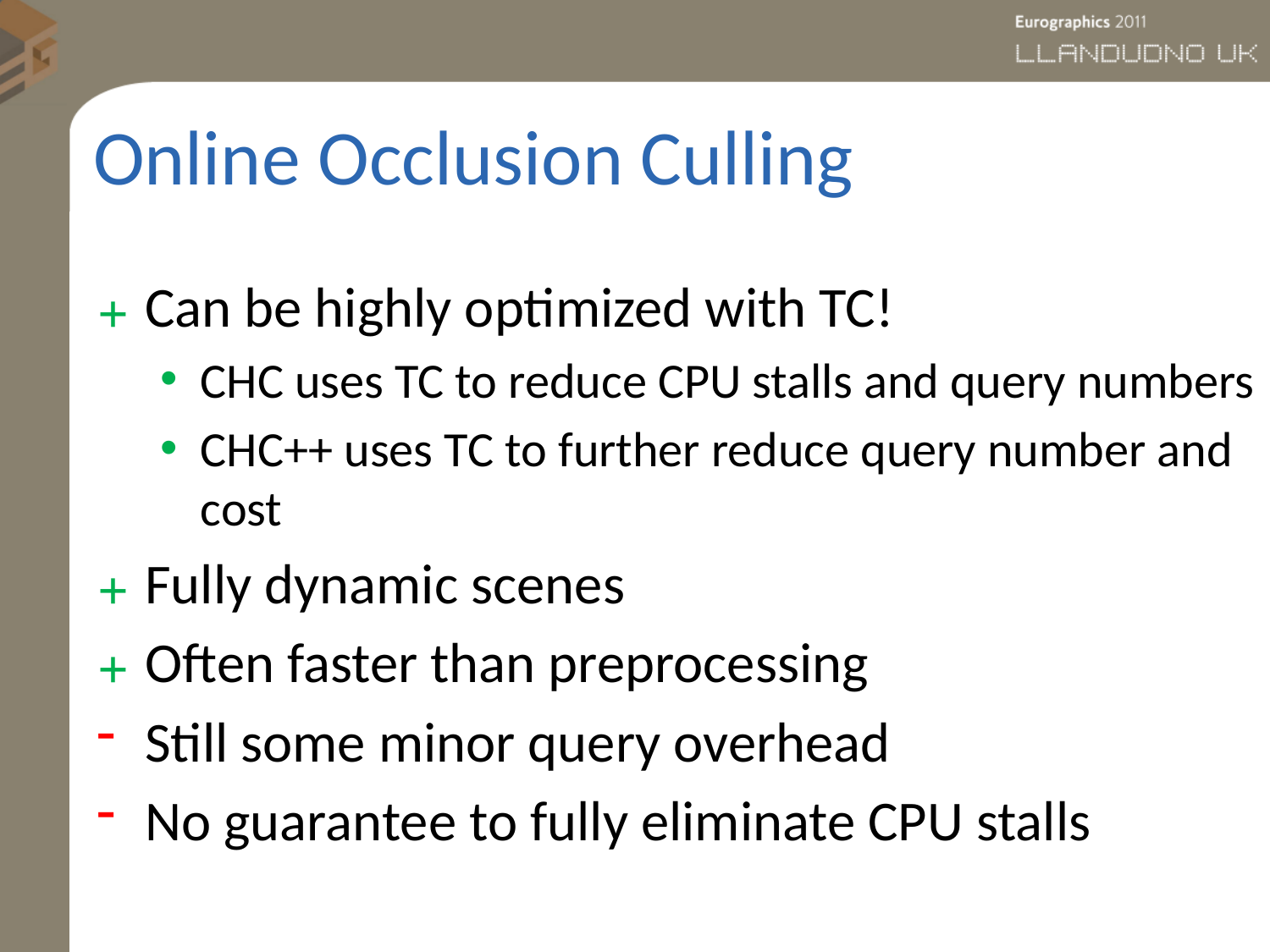

# Online Occlusion Culling
Can be highly optimized with TC!
CHC uses TC to reduce CPU stalls and query numbers
CHC++ uses TC to further reduce query number and cost
Fully dynamic scenes
Often faster than preprocessing
Still some minor query overhead
No guarantee to fully eliminate CPU stalls